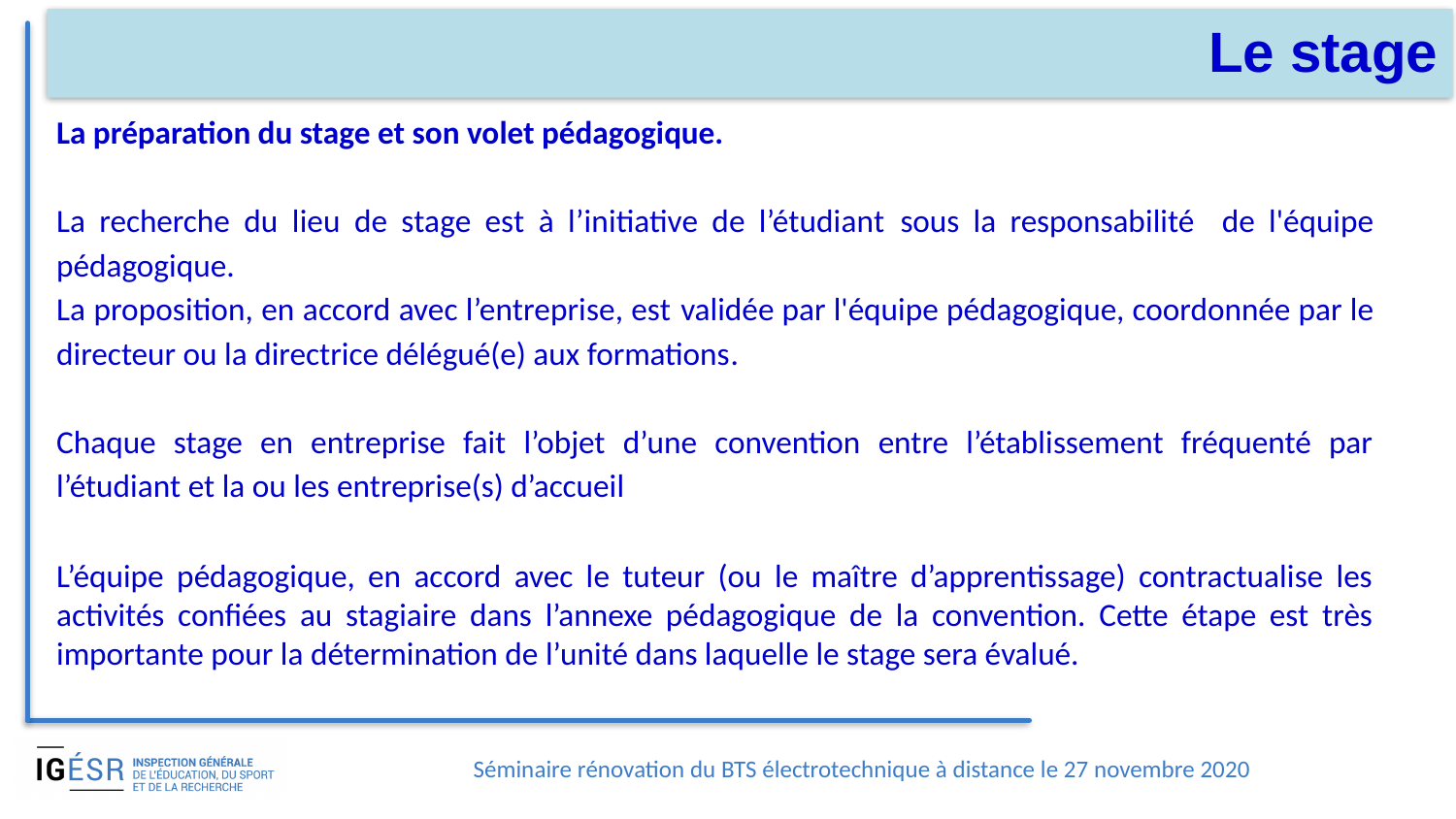

# Le stage
La préparation du stage et son volet pédagogique.

La recherche du lieu de stage est à l’initiative de l’étudiant sous la responsabilité  de l'équipe pédagogique.
La proposition, en accord avec l’entreprise, est validée par l'équipe pédagogique, coordonnée par le directeur ou la directrice délégué(e) aux formations.

Chaque stage en entreprise fait l’objet d’une convention entre l’établissement fréquenté par l’étudiant et la ou les entreprise(s) d’accueil

L’équipe pédagogique, en accord avec le tuteur (ou le maître d’apprentissage) contractualise les activités confiées au stagiaire dans l’annexe pédagogique de la convention. Cette étape est très importante pour la détermination de l’unité dans laquelle le stage sera évalué.